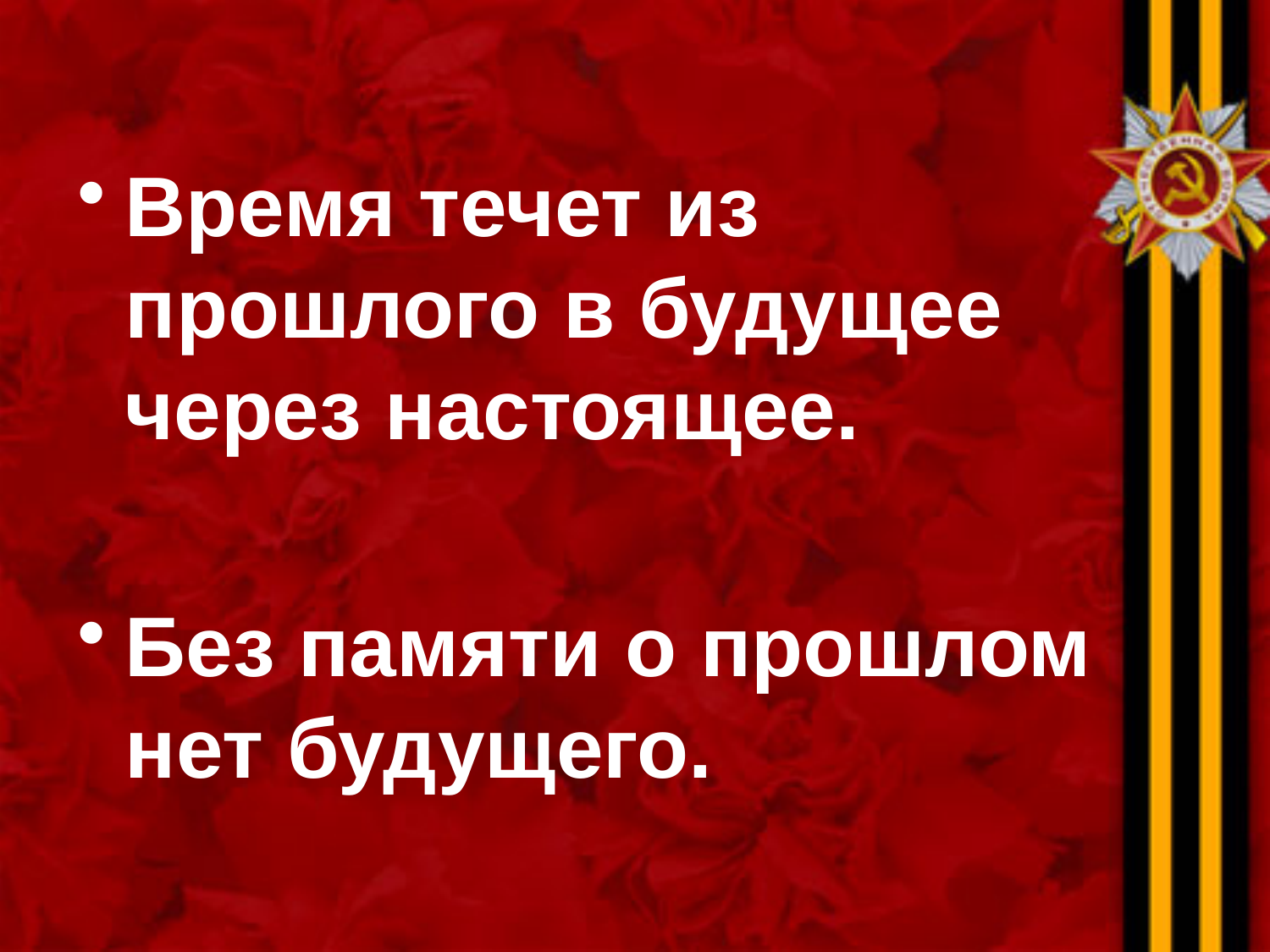

Время течет из прошлого в будущее через настоящее.

Без памяти о прошлом нет будущего.